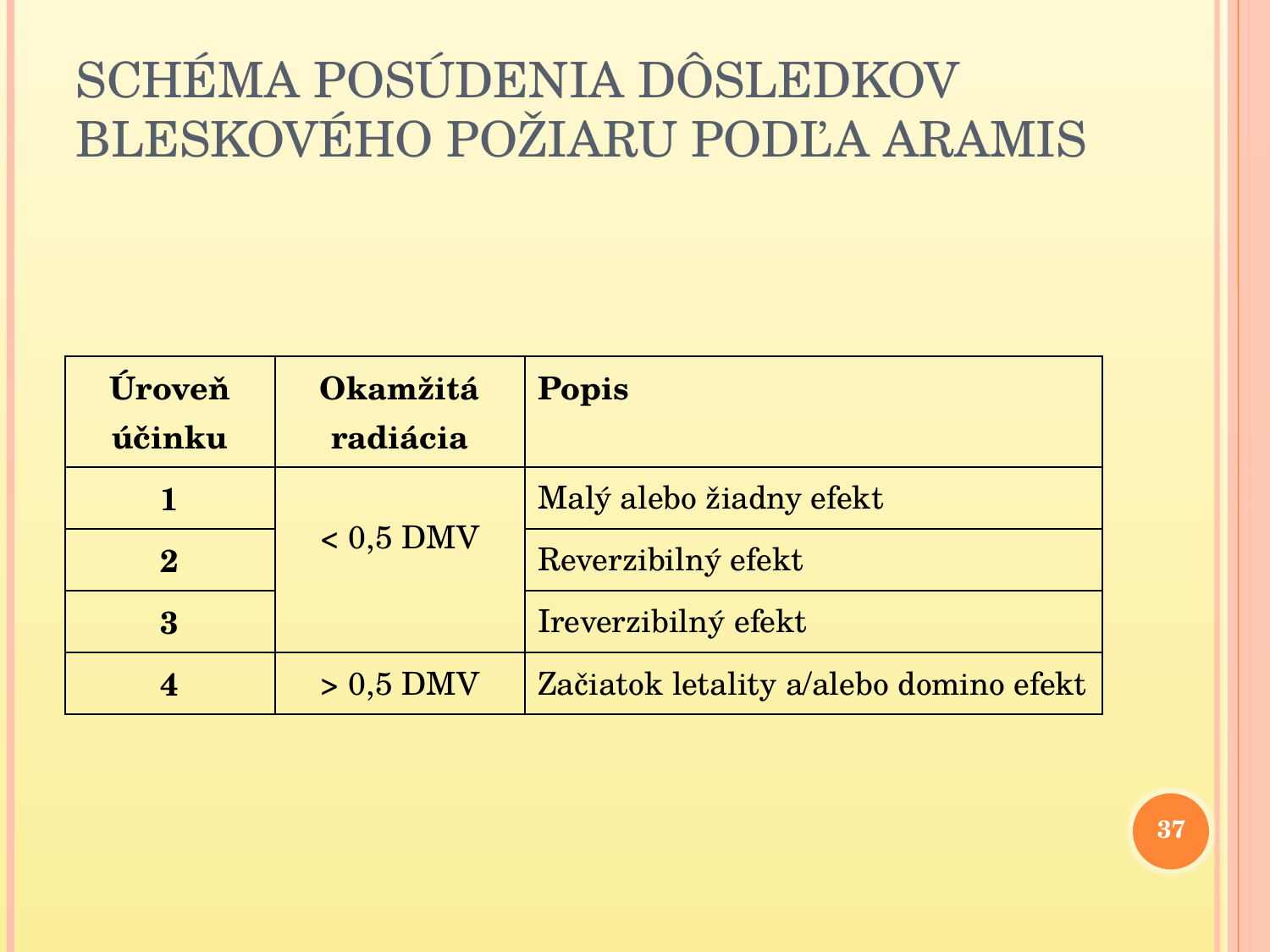

# Schéma posúdenia dôsledkov Bleskového požiaru podľa ARAMIS
| Úroveň účinku | Okamžitá radiácia | Popis |
| --- | --- | --- |
| 1 | < 0,5 DMV | Malý alebo žiadny efekt |
| 2 |  | Reverzibilný efekt |
| 3 |  | Ireverzibilný efekt |
| 4 | > 0,5 DMV | Začiatok letality a/alebo domino efekt |
37